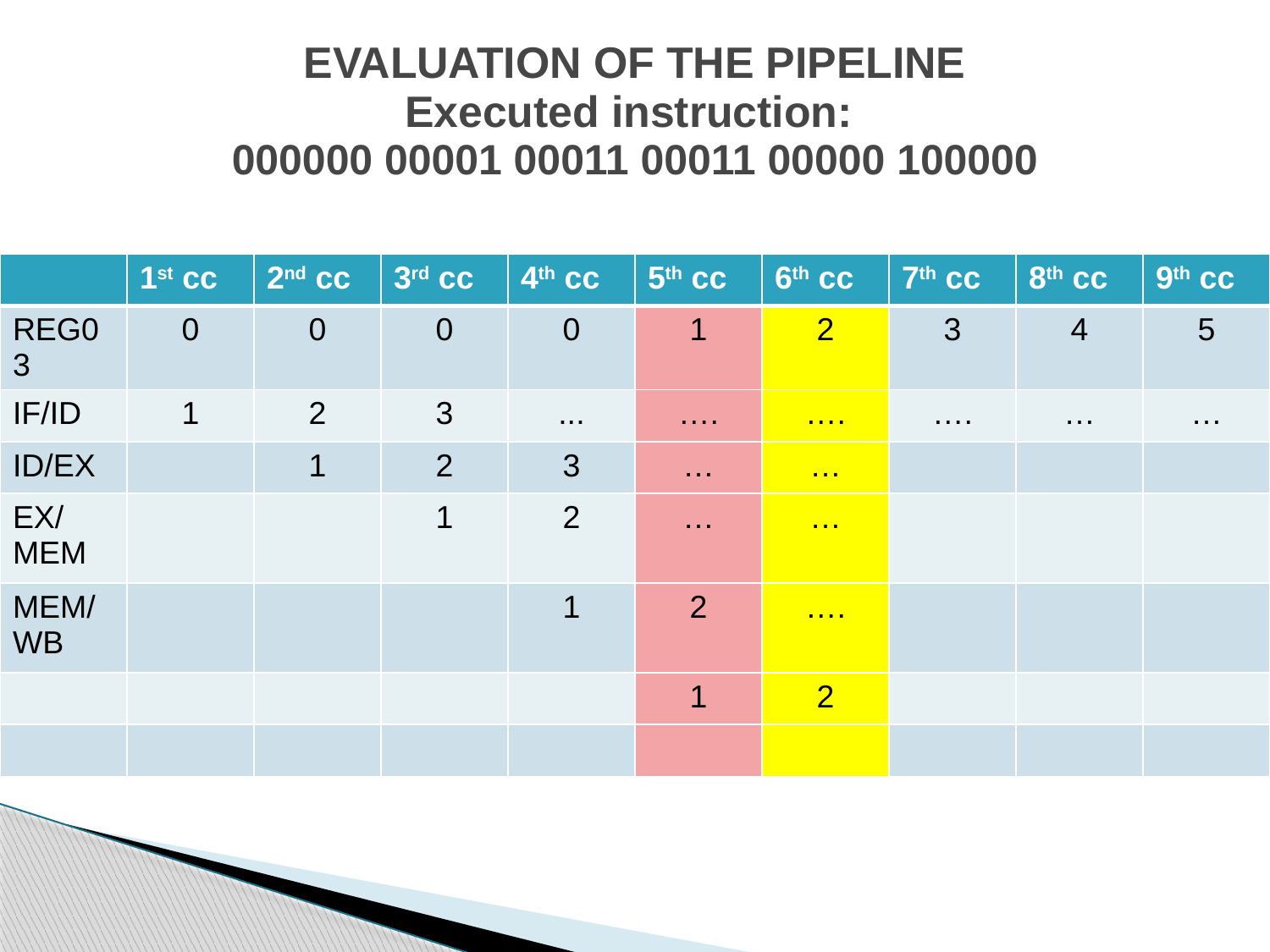

# EVALUATION OF THE PIPELINE Executed instruction: 000000 00001 00011 00011 00000 100000
|  | 1st cc | 2nd cc | 3rd cc | 4th cc | 5th cc | 6th cc | 7th cc | 8th cc | 9th cc |
| --- | --- | --- | --- | --- | --- | --- | --- | --- | --- |
| REG03 | 0 | 0 | 0 | 0 | 1 | 2 | 3 | 4 | 5 |
| IF/ID | 1 | 2 | 3 | ... | …. | …. | …. | … | … |
| ID/EX |  | 1 | 2 | 3 | … | … |  |  |  |
| EX/ MEM |  |  | 1 | 2 | … | … |  |  |  |
| MEM/WB |  |  |  | 1 | 2 | …. |  |  |  |
|  |  |  |  |  | 1 | 2 |  |  |  |
|  |  |  |  |  |  |  |  |  |  |